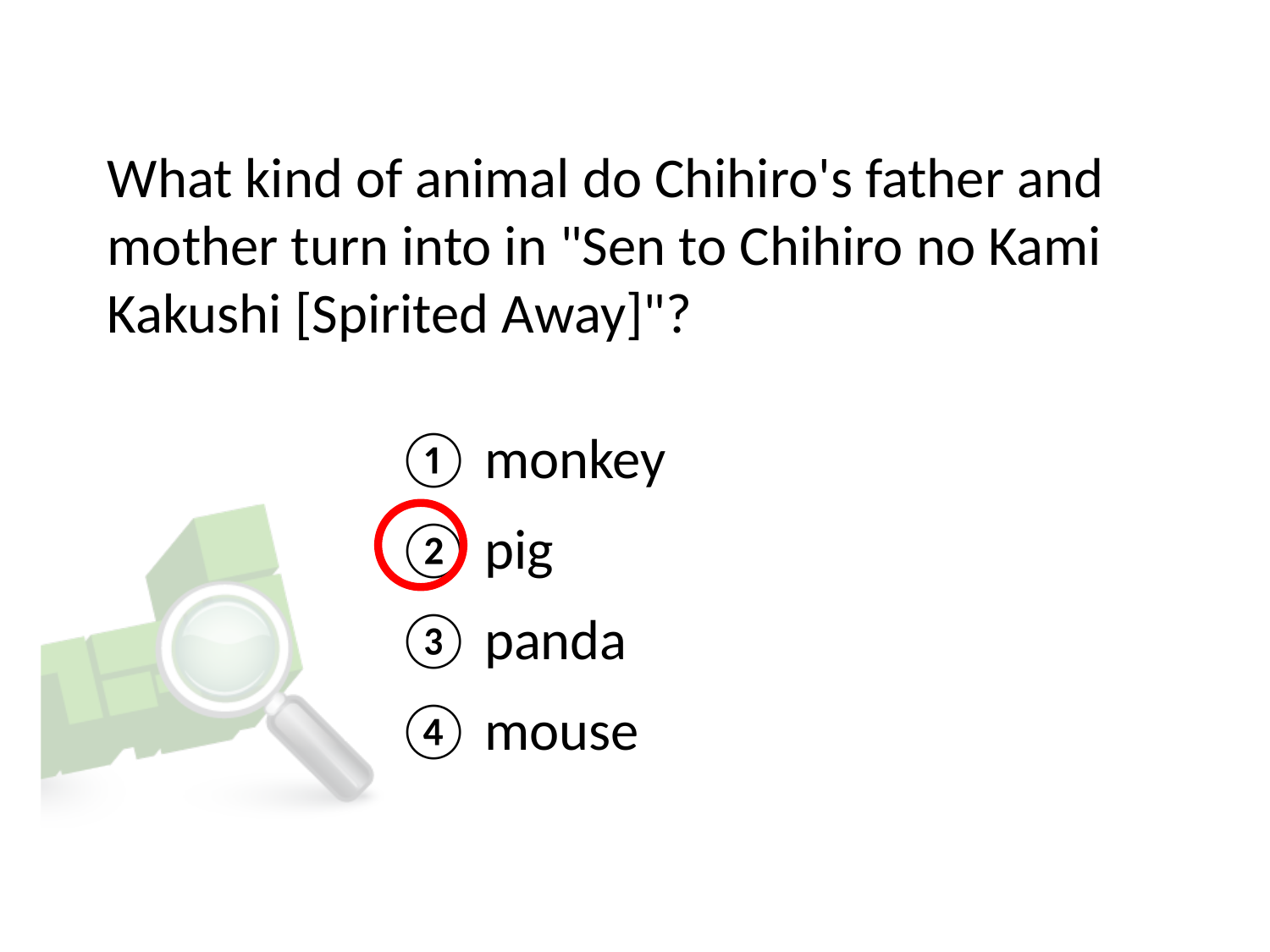

# What kind of animal do Chihiro's father and mother turn into in "Sen to Chihiro no Kami Kakushi [Spirited Away]"?
① monkey
② pig
③ panda
④ mouse